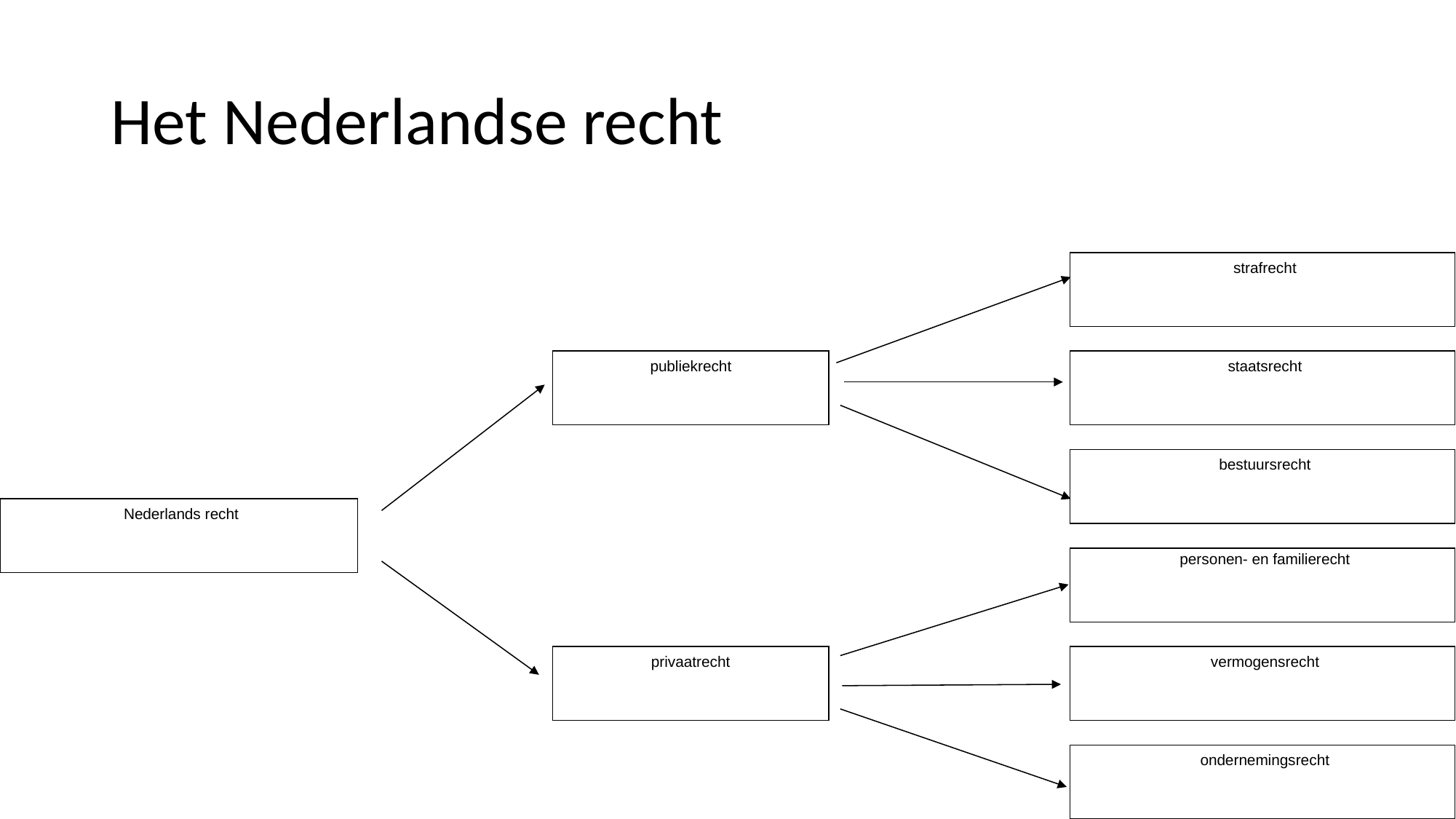

# Het Nederlandse recht

strafrecht
staatsrecht
bestuursrecht
personen- en familierecht
vermogensrecht
ondernemingsrecht
publiekrecht
Nederlands recht
privaatrecht